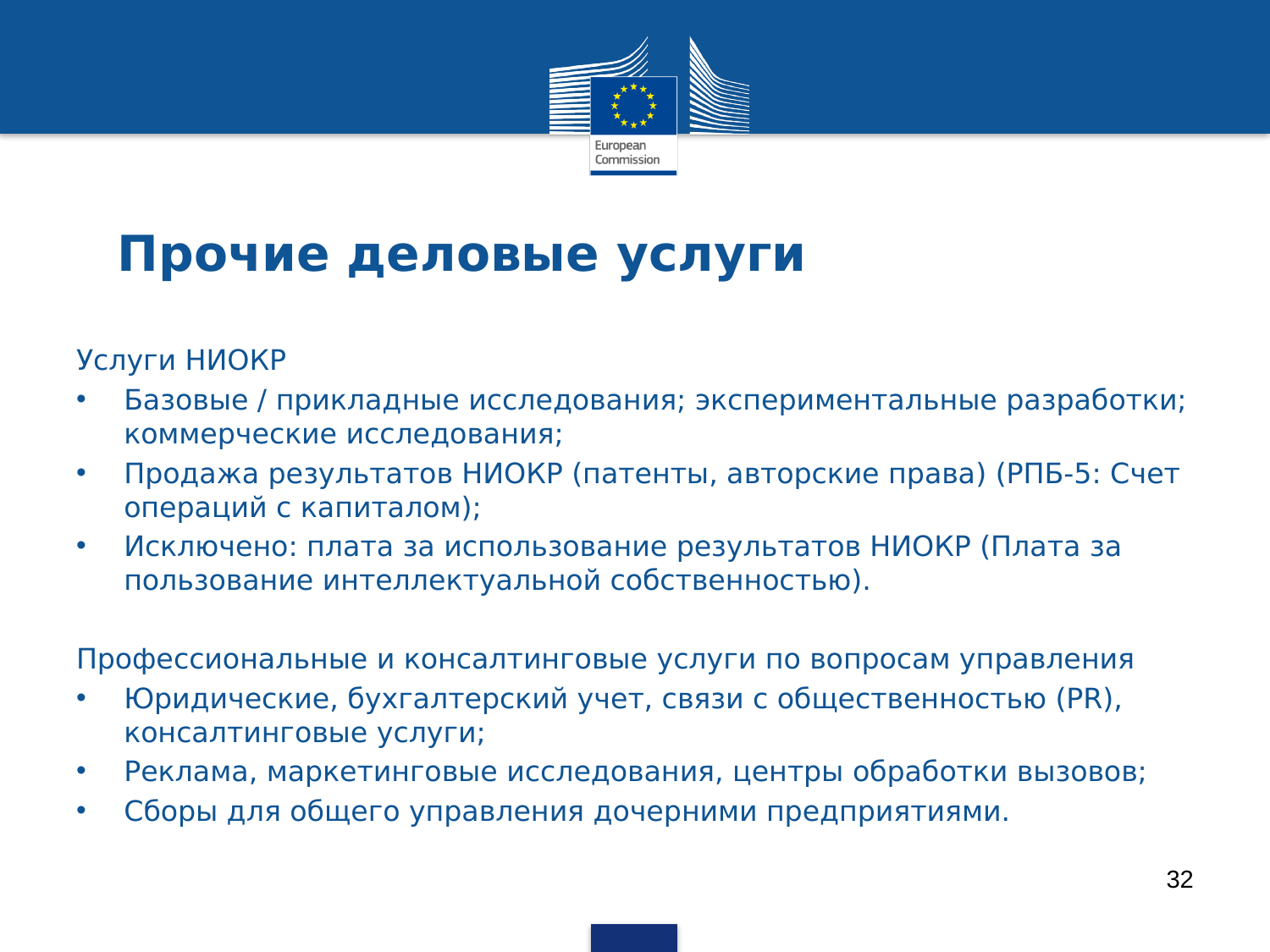

# Прочие деловые услуги
Услуги НИОКР
Базовые / прикладные исследования; экспериментальные разработки; коммерческие исследования;
Продажа результатов НИОКР (патенты, авторские права) (РПБ-5: Счет операций с капиталом);
Исключено: плата за использование результатов НИОКР (Плата за пользование интеллектуальной собственностью).

Профессиональные и консалтинговые услуги по вопросам управления
Юридические, бухгалтерский учет, связи с общественностью (PR), консалтинговые услуги;
Реклама, маркетинговые исследования, центры обработки вызовов;
Сборы для общего управления дочерними предприятиями.

32